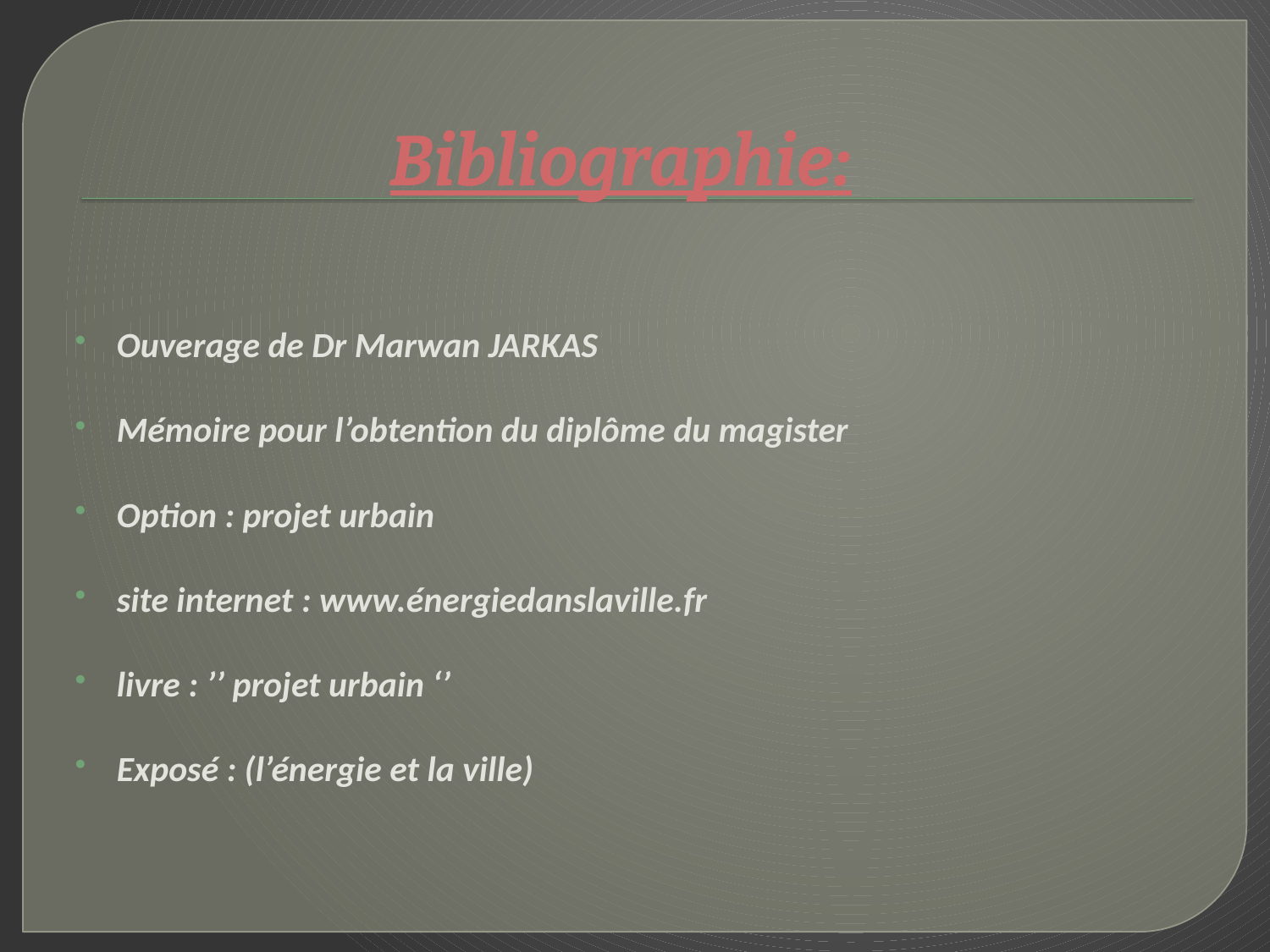

# Bibliographie:
Ouverage de Dr Marwan JARKAS

Mémoire pour l’obtention du diplôme du magister

Option : projet urbain

site internet : www.énergiedanslaville.fr

livre : ’’ projet urbain ‘’

Exposé : (l’énergie et la ville)